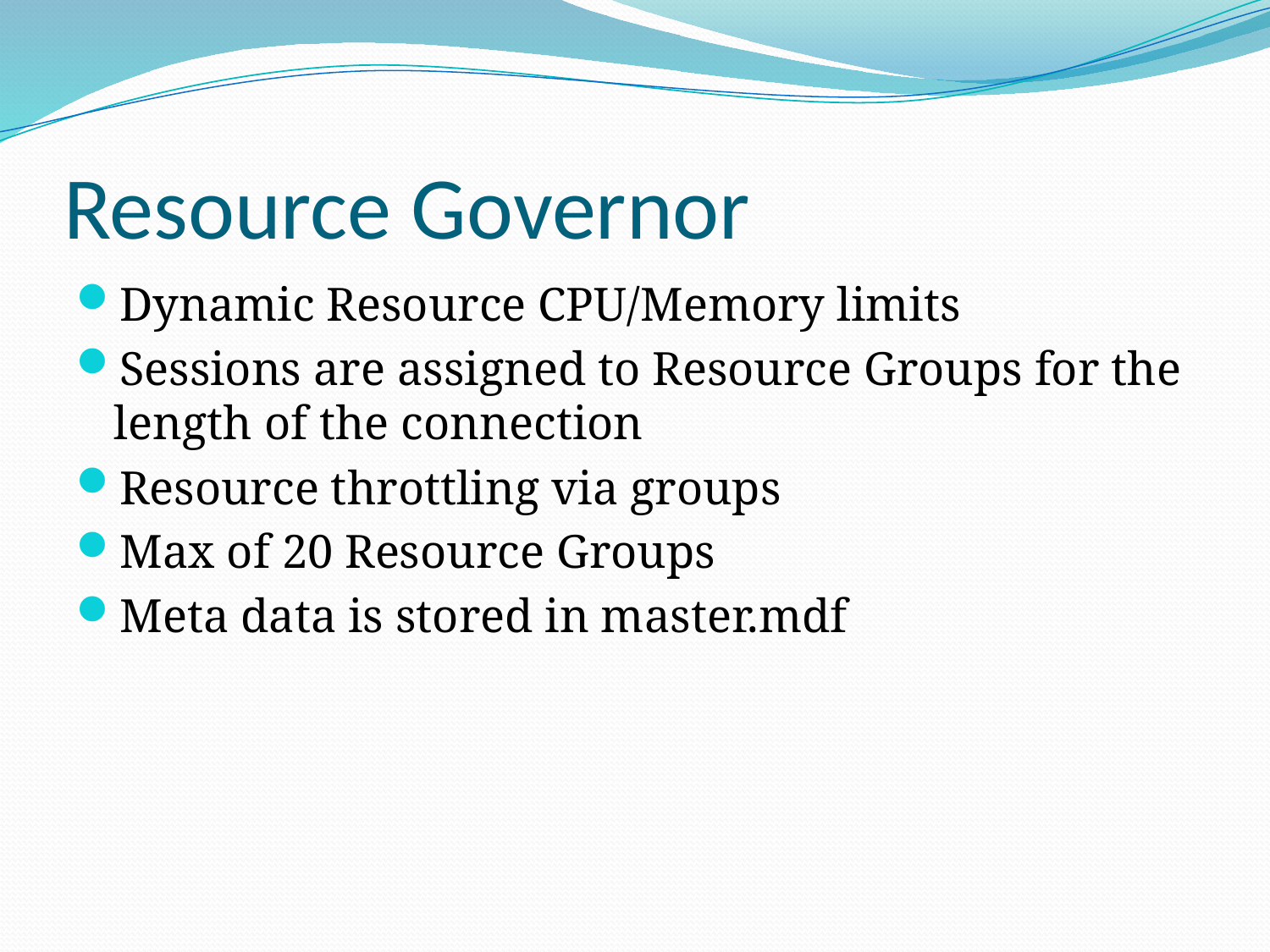

# Resource Governor
Dynamic Resource CPU/Memory limits
Sessions are assigned to Resource Groups for the length of the connection
Resource throttling via groups
Max of 20 Resource Groups
Meta data is stored in master.mdf